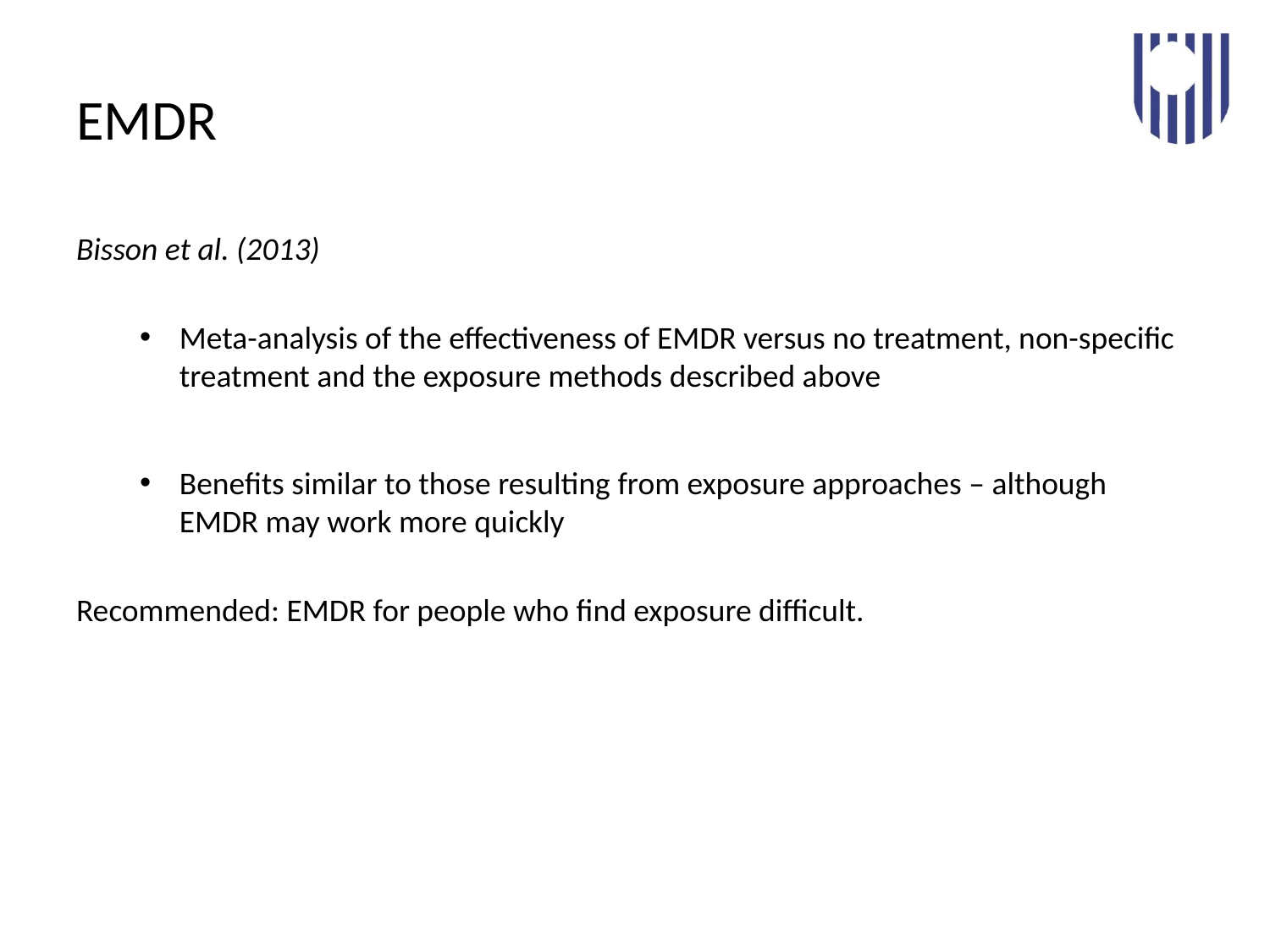

# EMDR
Bisson et al. (2013)

Meta-analysis of the effectiveness of EMDR versus no treatment, non-specific treatment and the exposure methods described above

Benefits similar to those resulting from exposure approaches – although EMDR may work more quickly

Recommended: EMDR for people who find exposure difficult.